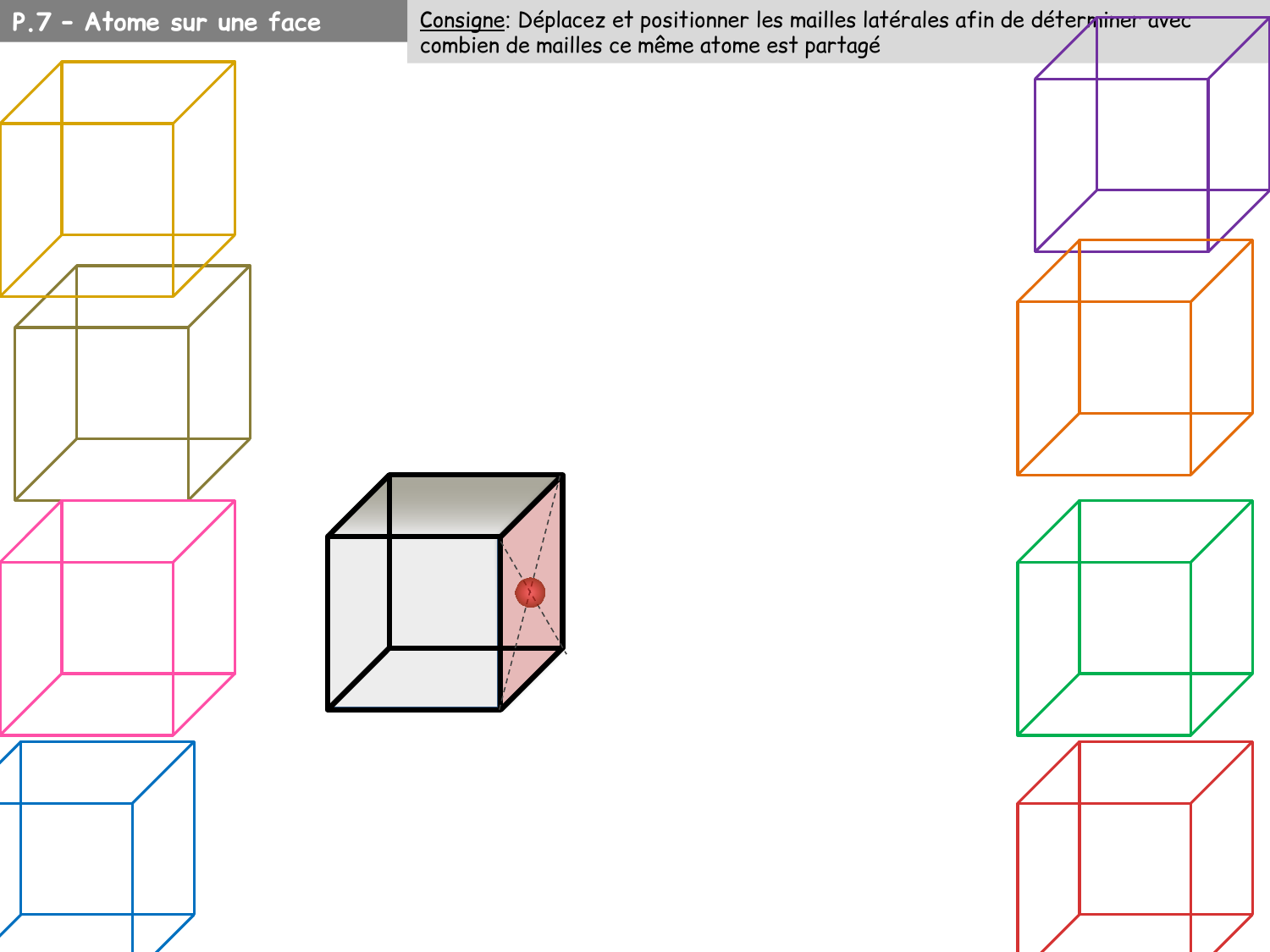

P.7 – Atome sur une face
Consigne: Déplacez et positionner les mailles latérales afin de déterminer avec combien de mailles ce même atome est partagé